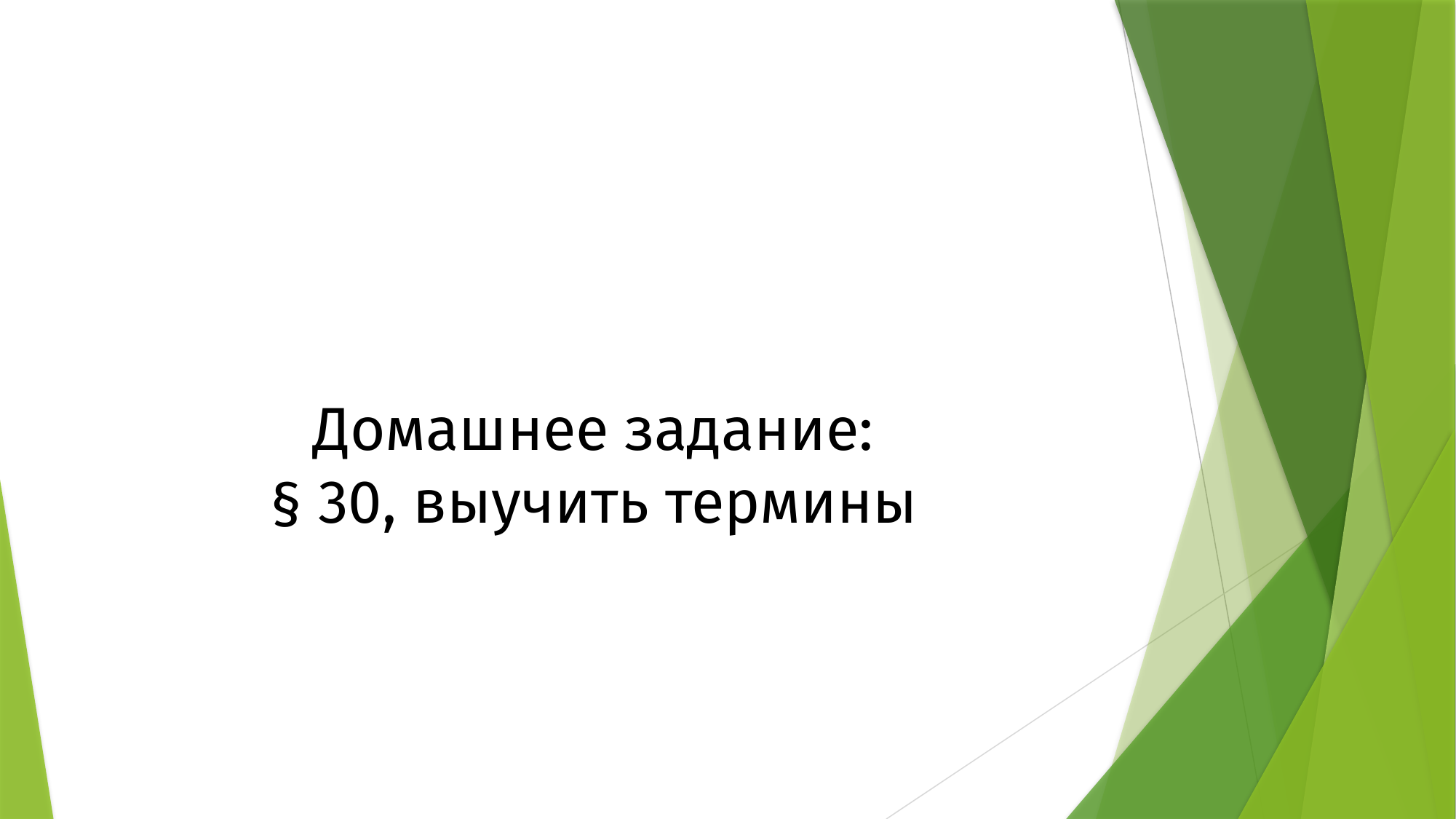

# Домашнее задание: § 30, выучить термины